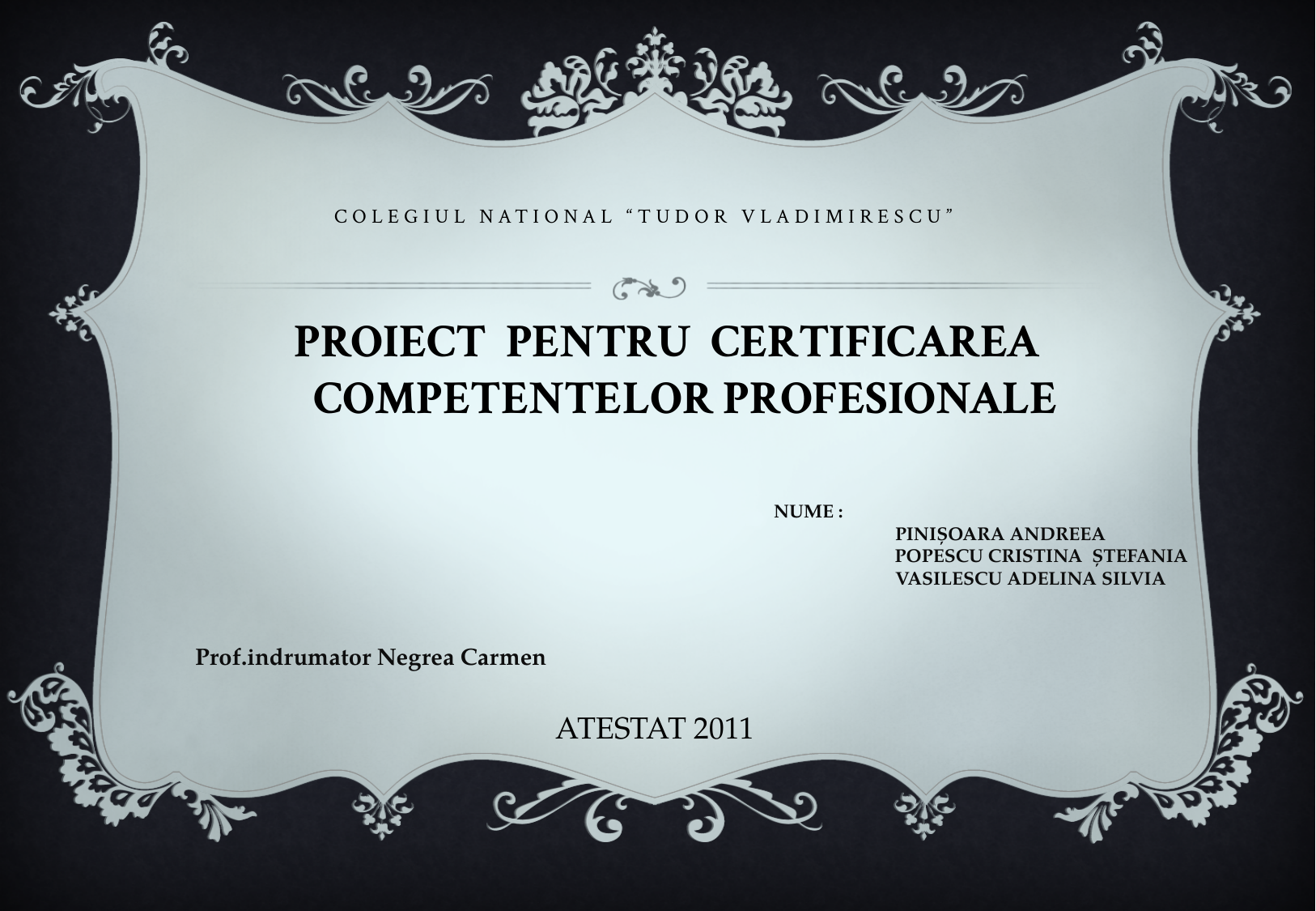

# Colegiul national “tudor vladimirescu”
PROIECT  PENTRU  CERTIFICAREA COMPETENTELOR PROFESIONALE

NUME :
	PINIȘOARA ANDREEA
                          POPESCU CRISTINA  ȘTEFANIA
	VASILESCU ADELINA SILVIA

Prof.indrumator Negrea Carmen
ATESTAT 2011